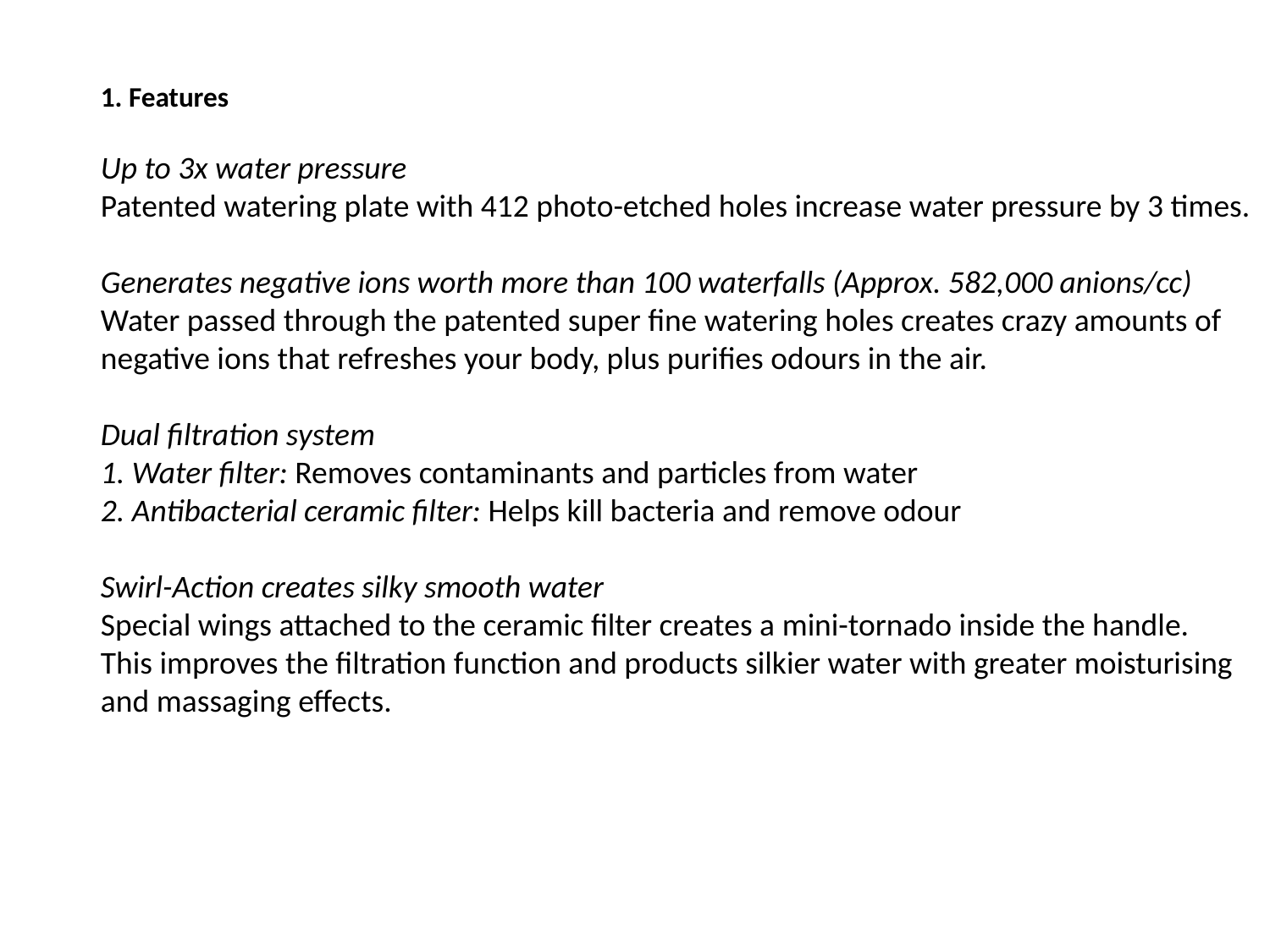

1. Features

Up to 3x water pressure
Patented watering plate with 412 photo-etched holes increase water pressure by 3 times.

Generates negative ions worth more than 100 waterfalls (Approx. 582,000 anions/cc)
Water passed through the patented super fine watering holes creates crazy amounts of negative ions that refreshes your body, plus purifies odours in the air.

Dual filtration system
1. Water filter: Removes contaminants and particles from water
2. Antibacterial ceramic filter: Helps kill bacteria and remove odour

Swirl-Action creates silky smooth water
Special wings attached to the ceramic filter creates a mini-tornado inside the handle.
This improves the filtration function and products silkier water with greater moisturising and massaging effects.